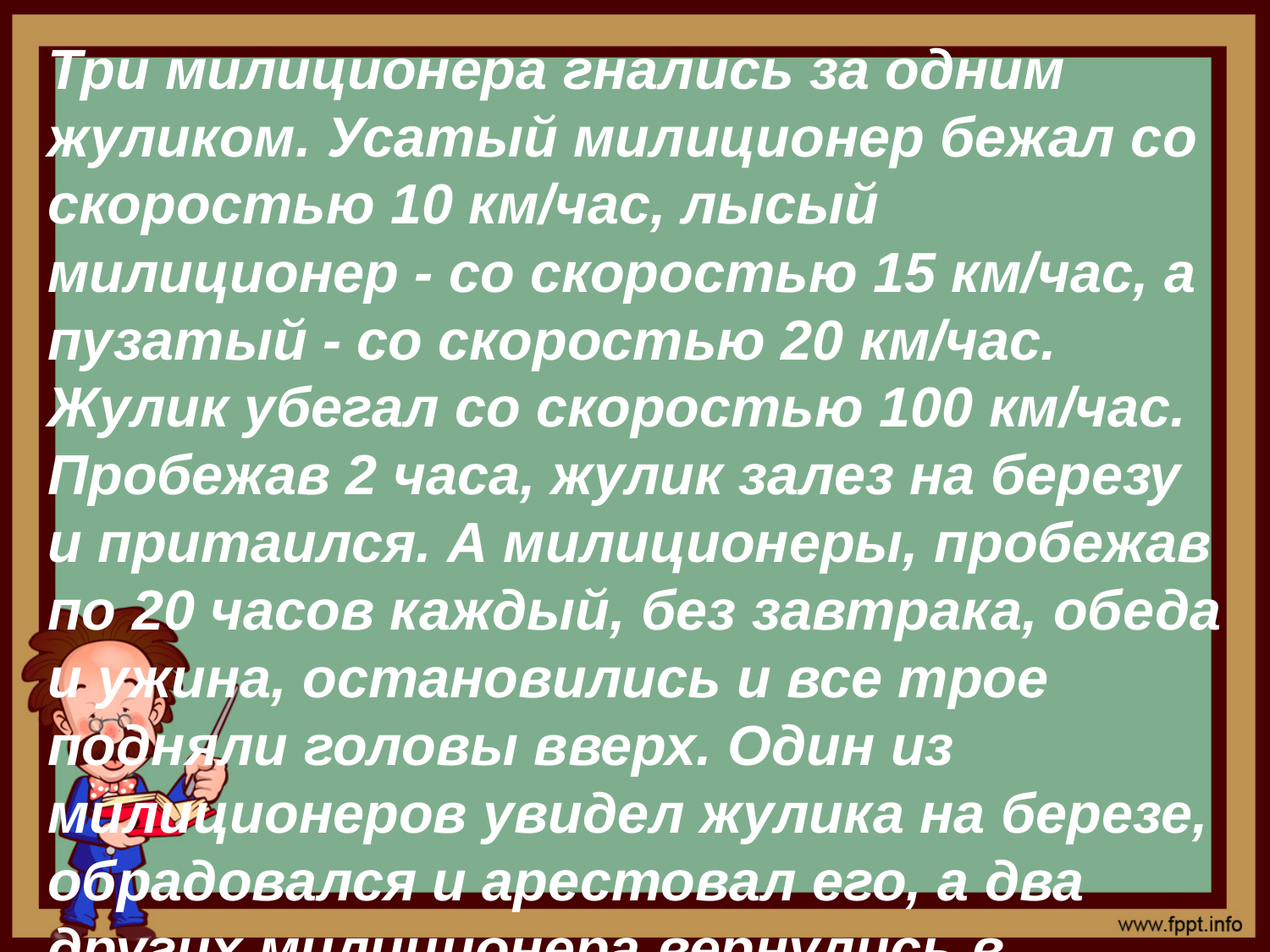

Три милиционера гнались за одним жуликом. Усатый милиционер бежал со скоростью 10 км/час, лысый милиционер - со скоростью 15 км/час, а пузатый - со скоростью 20 км/час. Жулик убегал со скоростью 100 км/час. Пробежав 2 часа, жулик залез на березу и притаился. А милиционеры, пробежав по 20 часов каждый, без завтрака, обеда и ужина, остановились и все трое подняли головы вверх. Один из милиционеров увидел жулика на березе, обрадовался и арестовал его, а два других милиционера вернулись в милицию грустные. Какой милиционер арестовал жулика?
#